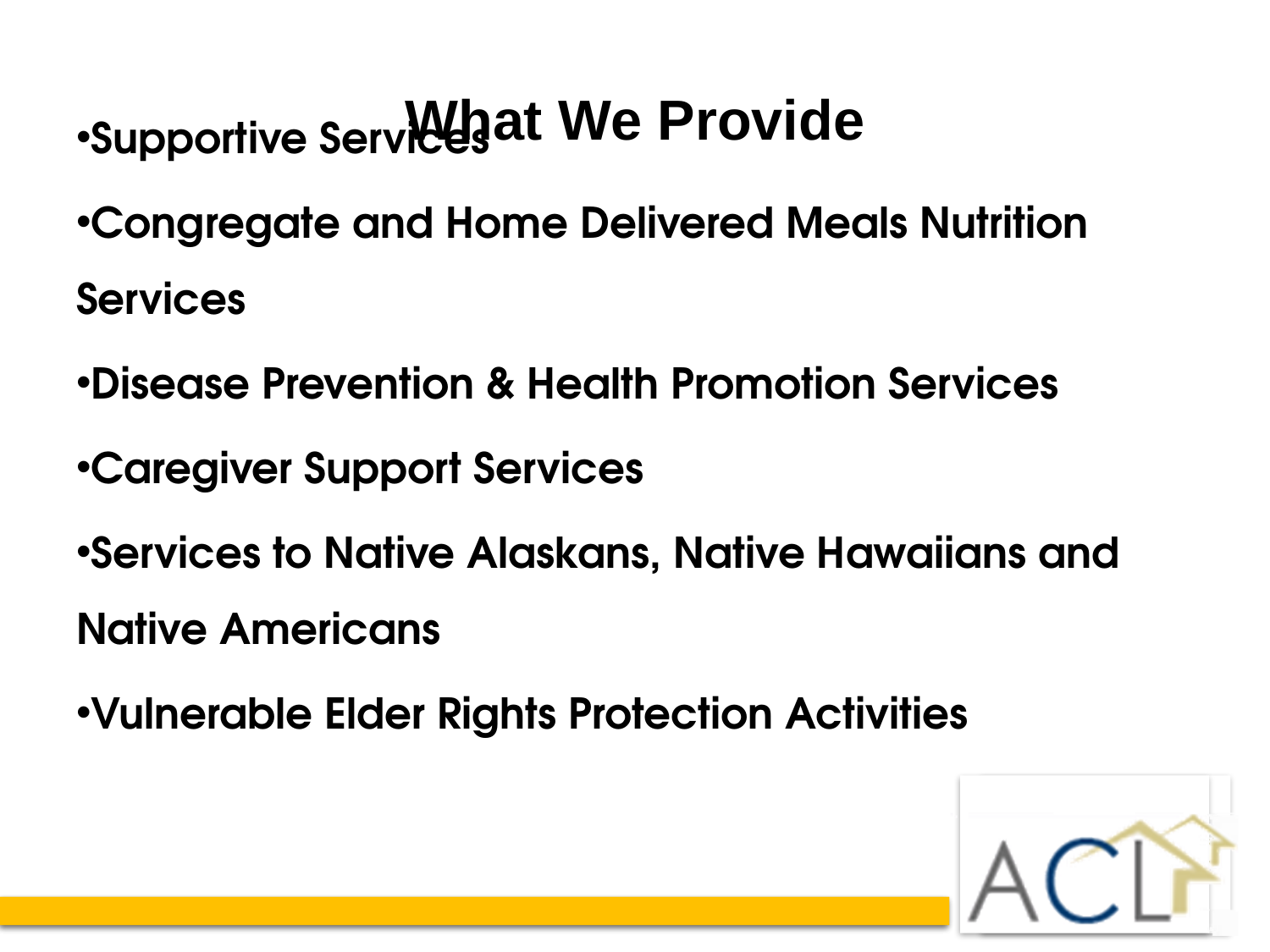

What We Provide
Supportive Services
Congregate and Home Delivered Meals Nutrition Services
Disease Prevention & Health Promotion Services
Caregiver Support Services
Services to Native Alaskans, Native Hawaiians and Native Americans
Vulnerable Elder Rights Protection Activities